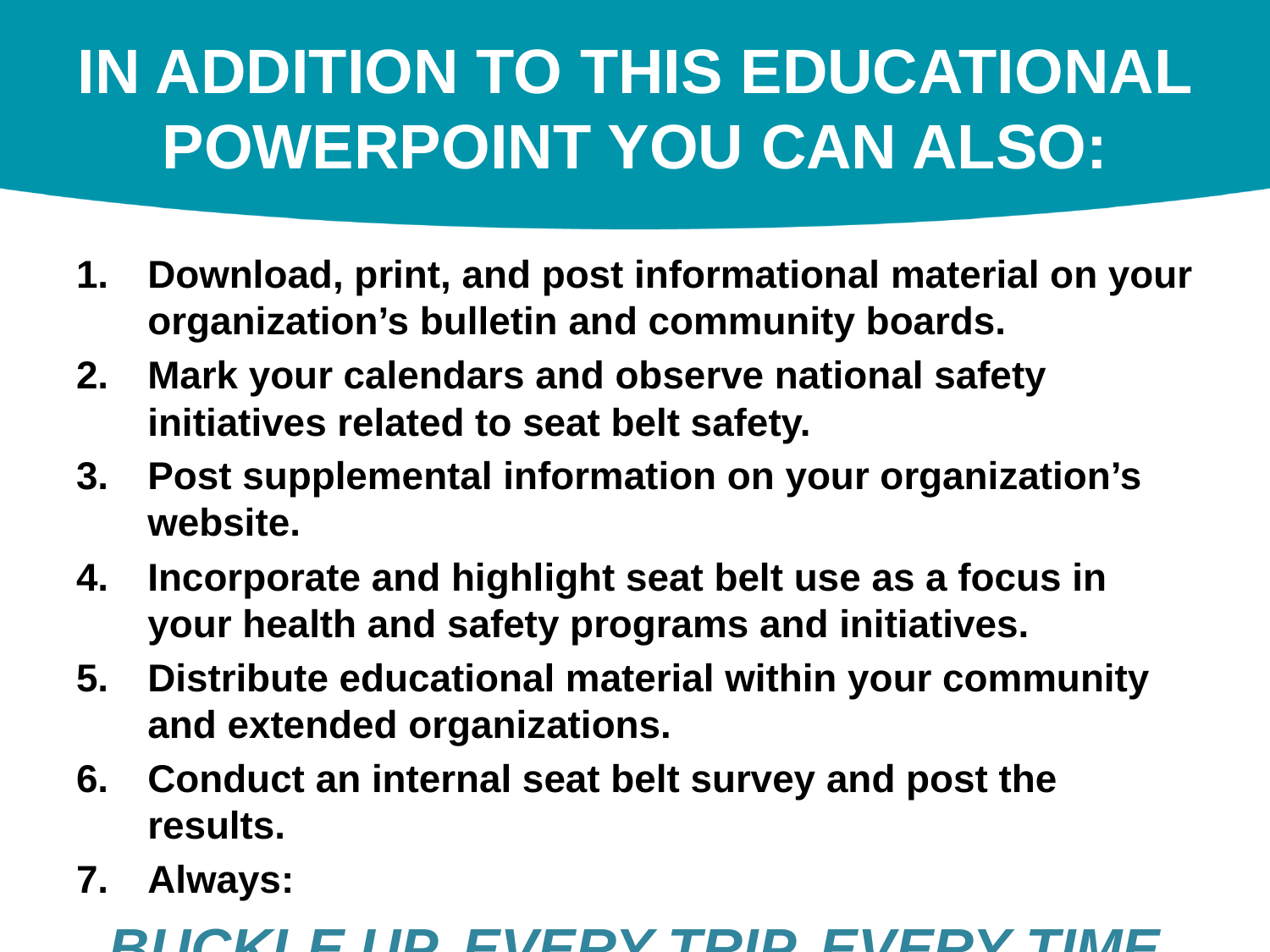

# IN ADDITION TO THIS EDUCATIONAL POWERPOINT YOU CAN ALSO:
Download, print, and post informational material on your organization’s bulletin and community boards.
Mark your calendars and observe national safety initiatives related to seat belt safety.
Post supplemental information on your organization’s website.
Incorporate and highlight seat belt use as a focus in your health and safety programs and initiatives.
Distribute educational material within your community and extended organizations.
Conduct an internal seat belt survey and post the results.
Always:
BUCKLE UP, EVERY TRIP, EVERY TIME